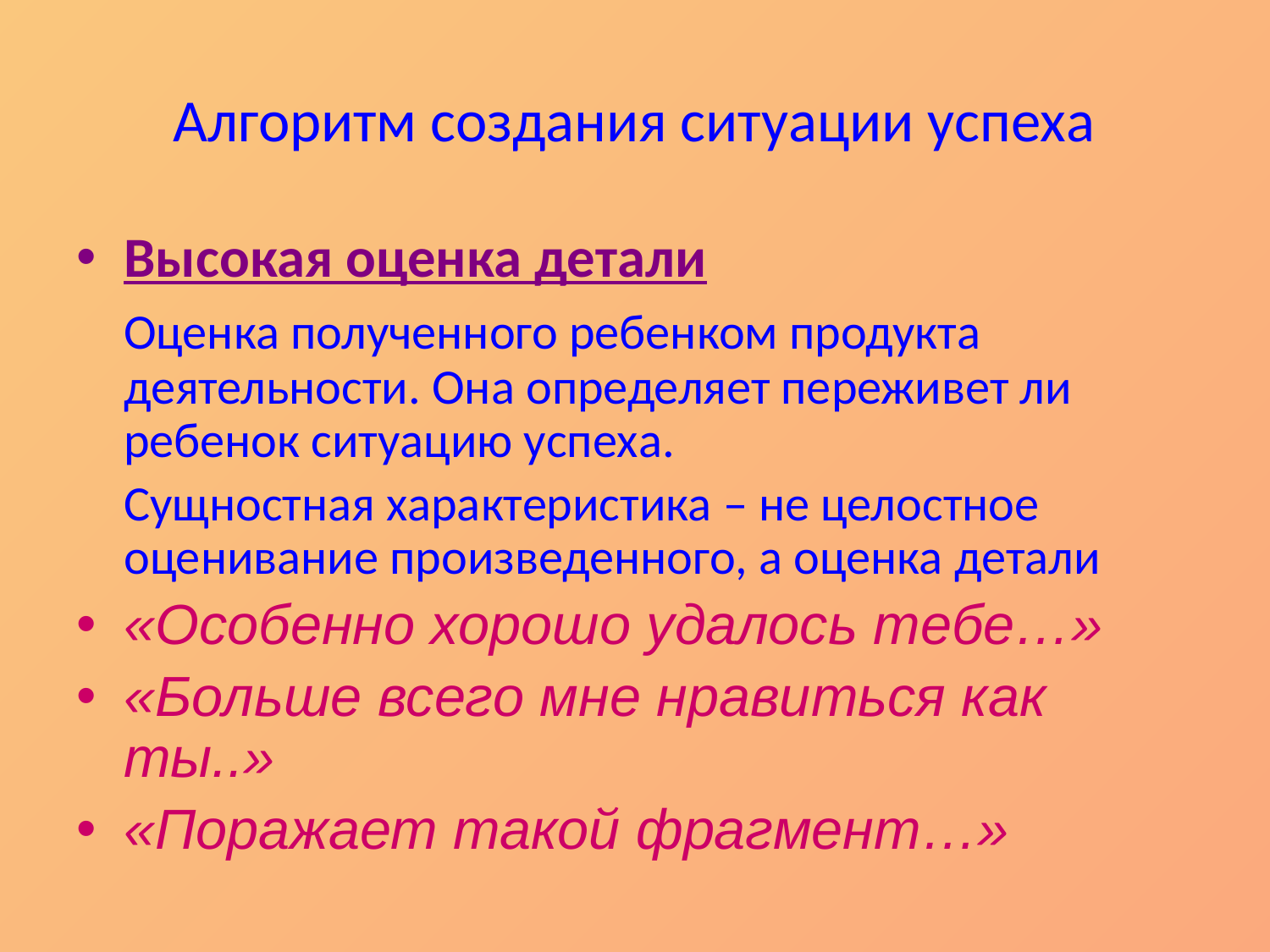

# Алгоритм создания ситуации успеха
Высокая оценка детали
	Оценка полученного ребенком продукта деятельности. Она определяет переживет ли ребенок ситуацию успеха.
	Сущностная характеристика – не целостное оценивание произведенного, а оценка детали
«Особенно хорошо удалось тебе…»
«Больше всего мне нравиться как ты..»
«Поражает такой фрагмент…»